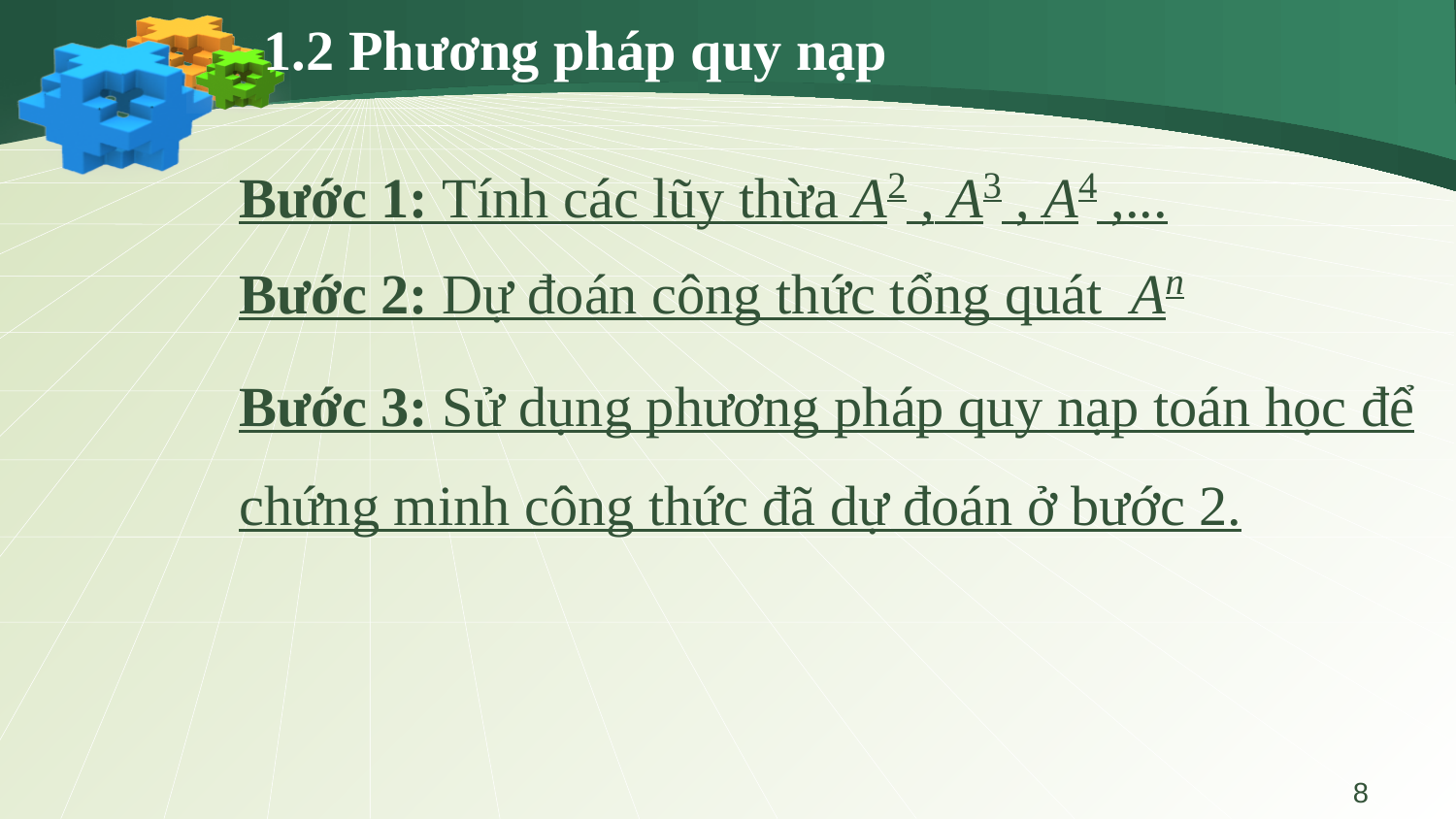

# 1.2 Phương pháp quy nạp
Bước 1: Tính các lũy thừa A2 , A3 , A4 ,...

Bước 2: Dự đoán công thức tổng quát  An

Bước 3: Sử dụng phương pháp quy nạp toán học để chứng minh công thức đã dự đoán ở bước 2.
8